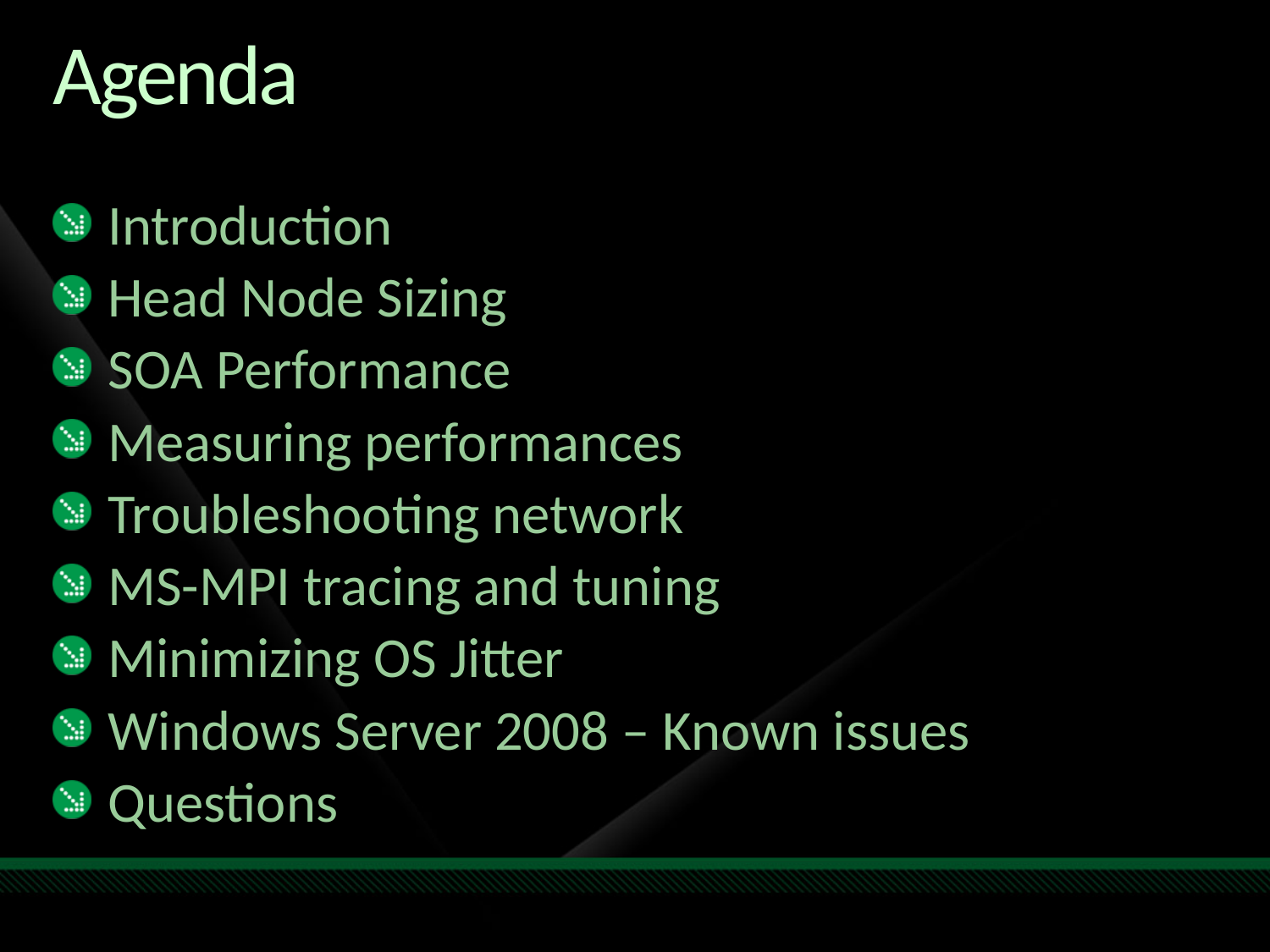

# Agenda
Introduction
Head Node Sizing
SOA Performance
Measuring performances
Troubleshooting network
MS-MPI tracing and tuning
Minimizing OS Jitter
Windows Server 2008 – Known issues
Questions